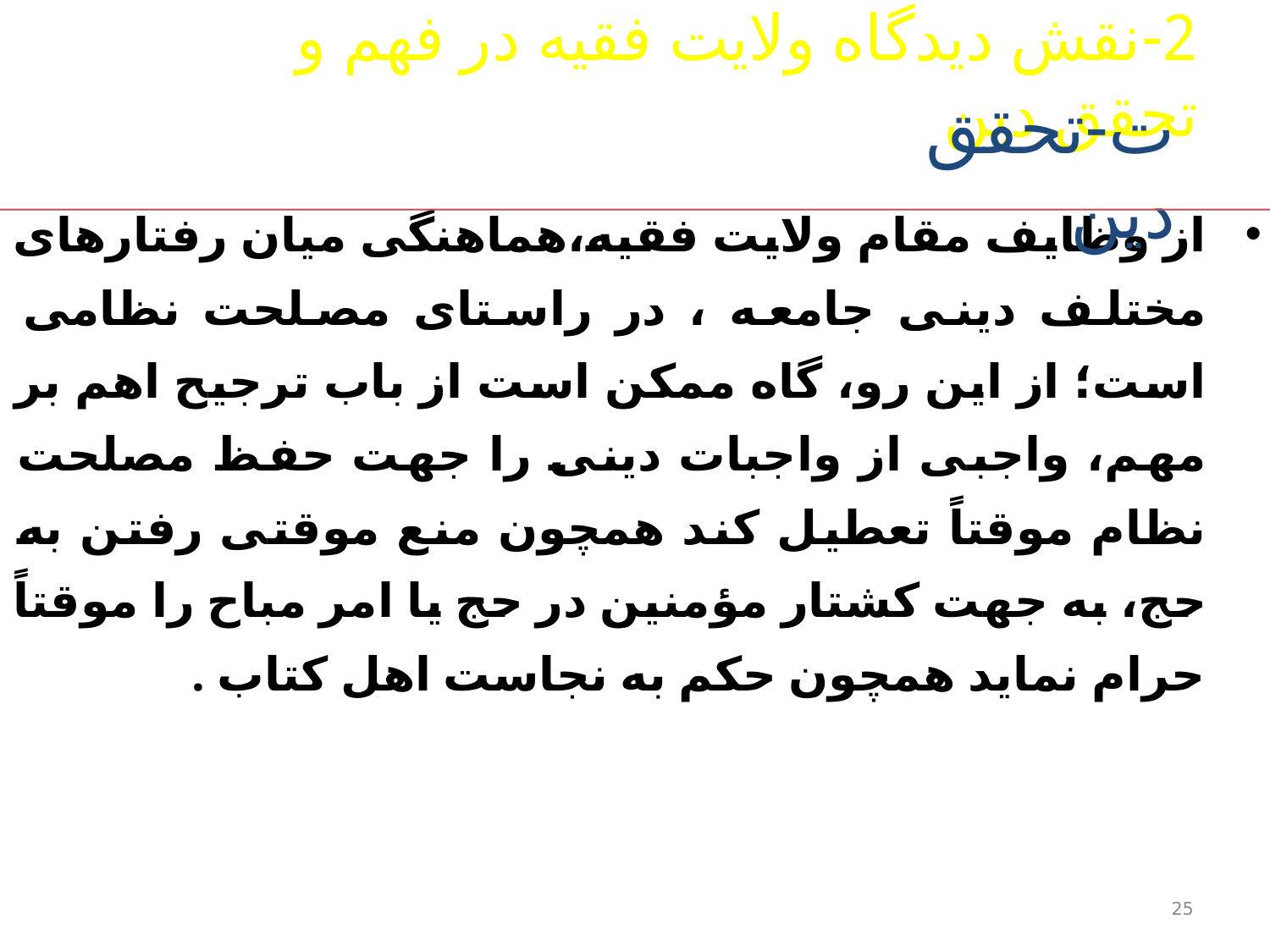

2-نقش ديدگاه ولايت فقيه در فهم و تحقق دين
ت-تحقق دین
از وظایف مقام ولایت فقیه،هماهنگی میان رفتارهای مختلف دینی جامعه ، در راستای مصلحت نظامی است؛ از این رو، گاه ممکن است از باب ترجیح اهم بر مهم، واجبی از واجبات دینی را جهت حفظ مصلحت نظام موقتاً تعطیل کند همچون منع موقتی رفتن به حج، به جهت کشتار مؤمنین در حج یا امر مباح را موقتاً حرام نماید همچون حکم به نجاست اهل کتاب .

25